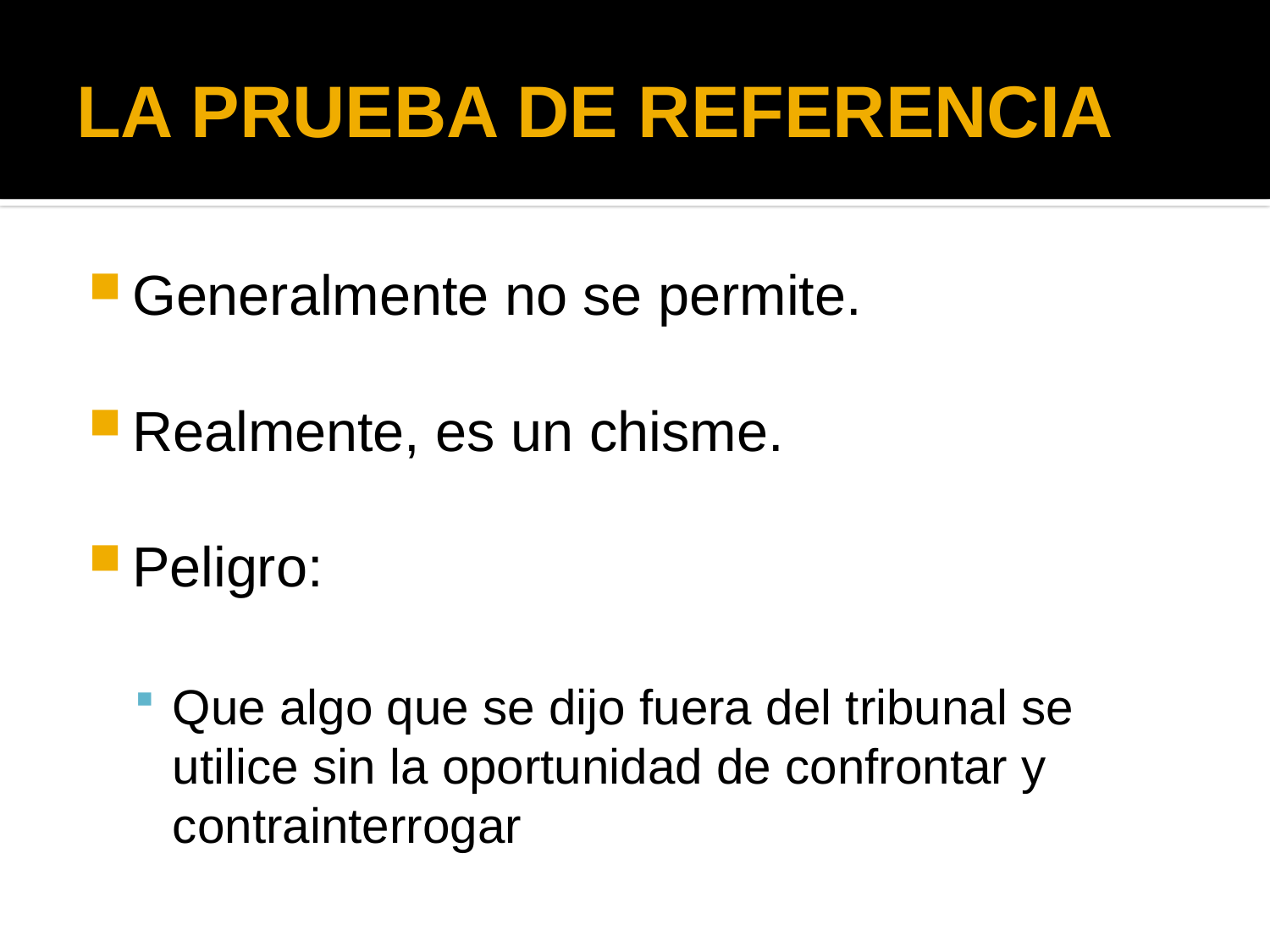

# LA PRUEBA DE REFERENCIA
Generalmente no se permite.

Realmente, es un chisme.

Peligro:

Que algo que se dijo fuera del tribunal se utilice sin la oportunidad de confrontar y contrainterrogar